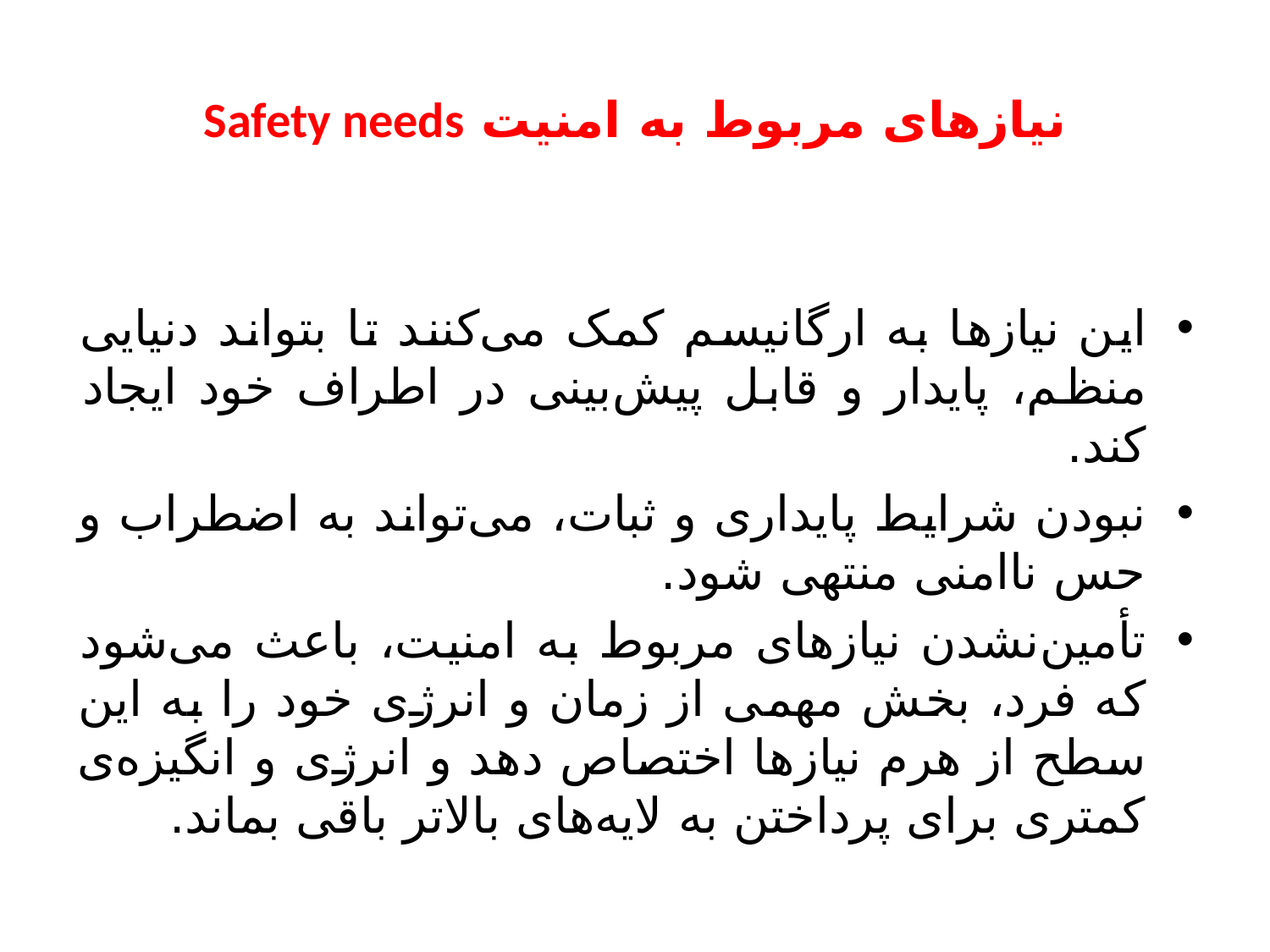

# نیازهای مربوط به امنیت Safety needs

این نیازها به ارگانیسم کمک می‌کنند تا بتواند دنیایی منظم، پایدار و قابل پیش‌بینی در اطراف خود ایجاد کند.
نبودن شرایط پایداری و ثبات، می‌تواند به اضطراب و حس ناامنی منتهی شود.
تأمین‌نشدن نیازهای مربوط به امنیت، باعث می‌شود که فرد، بخش مهمی از زمان و انرژی خود را به این سطح از هرم نیازها اختصاص دهد و انرژی و انگیزه‌ی کمتری برای پرداختن به لایه‌های بالاتر باقی بماند.